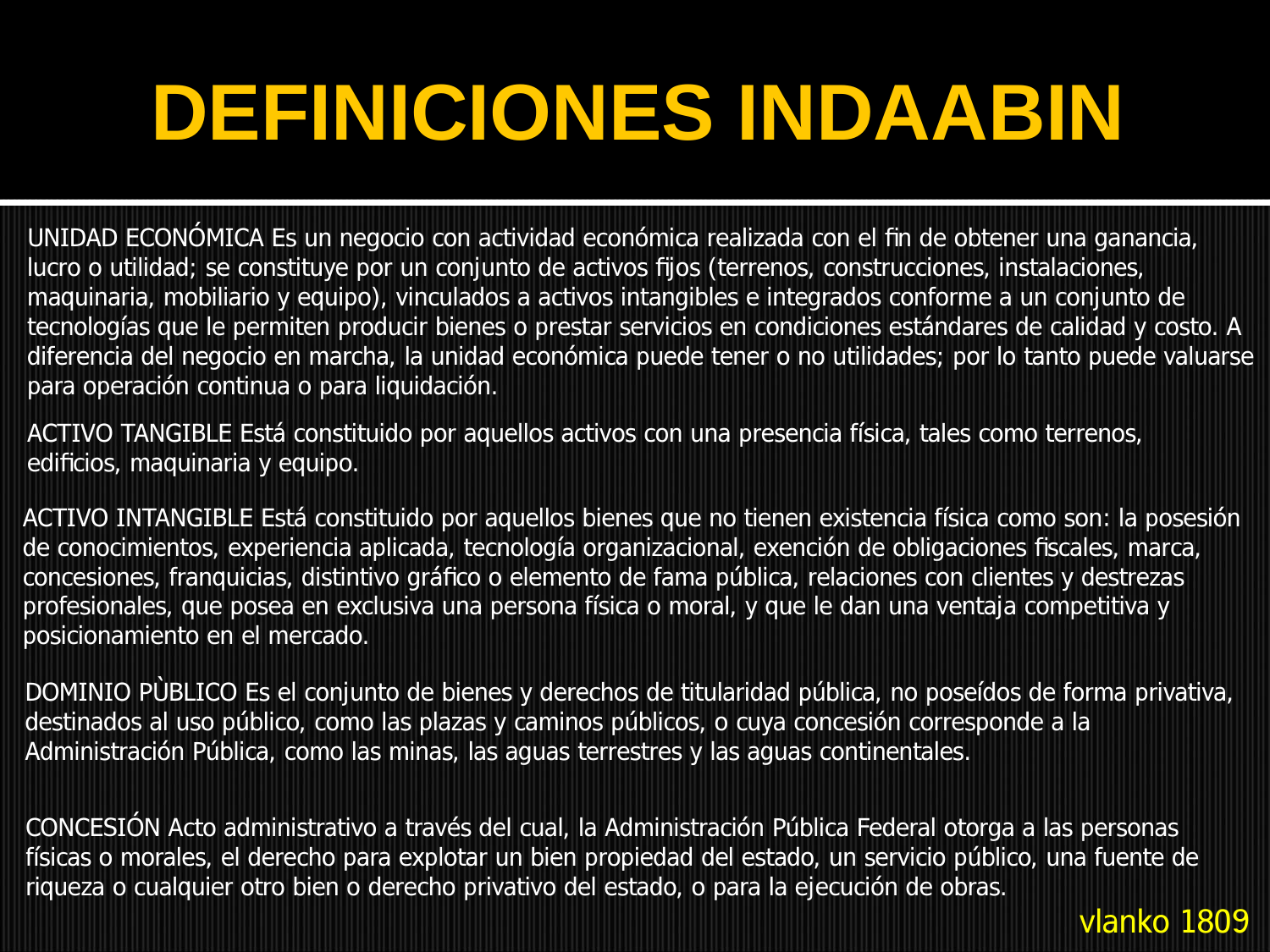

# DEFINICIONES INDAABIN
UNIDAD ECONÓMICA Es un negocio con actividad económica realizada con el fin de obtener una ganancia, lucro o utilidad; se constituye por un conjunto de activos fijos (terrenos, construcciones, instalaciones, maquinaria, mobiliario y equipo), vinculados a activos intangibles e integrados conforme a un conjunto de tecnologías que le permiten producir bienes o prestar servicios en condiciones estándares de calidad y costo. A diferencia del negocio en marcha, la unidad económica puede tener o no utilidades; por lo tanto puede valuarse para operación continua o para liquidación.
ACTIVO TANGIBLE Está constituido por aquellos activos con una presencia física, tales como terrenos, edificios, maquinaria y equipo.
ACTIVO INTANGIBLE Está constituido por aquellos bienes que no tienen existencia física como son: la posesión de conocimientos, experiencia aplicada, tecnología organizacional, exención de obligaciones fiscales, marca, concesiones, franquicias, distintivo gráfico o elemento de fama pública, relaciones con clientes y destrezas profesionales, que posea en exclusiva una persona física o moral, y que le dan una ventaja competitiva y posicionamiento en el mercado.
DOMINIO PÙBLICO Es el conjunto de bienes y derechos de titularidad pública, no poseídos de forma privativa, destinados al uso público, como las plazas y caminos públicos, o cuya concesión corresponde a la Administración Pública, como las minas, las aguas terrestres y las aguas continentales.
CONCESIÓN Acto administrativo a través del cual, la Administración Pública Federal otorga a las personas físicas o morales, el derecho para explotar un bien propiedad del estado, un servicio público, una fuente de riqueza o cualquier otro bien o derecho privativo del estado, o para la ejecución de obras.
vlanko 1809